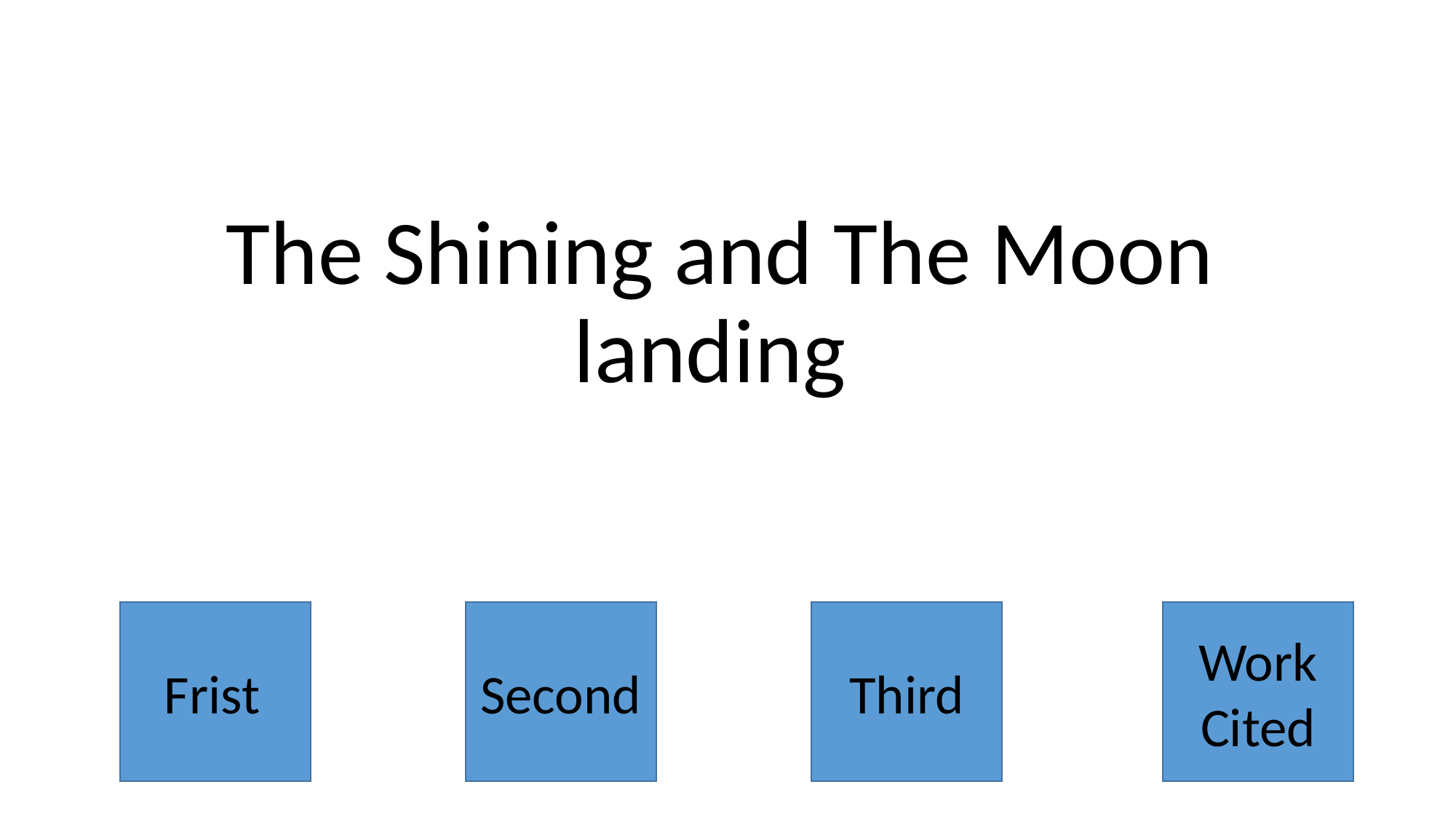

# The Shining and The Moon landing
Frist
Second
Third
Work
Cited